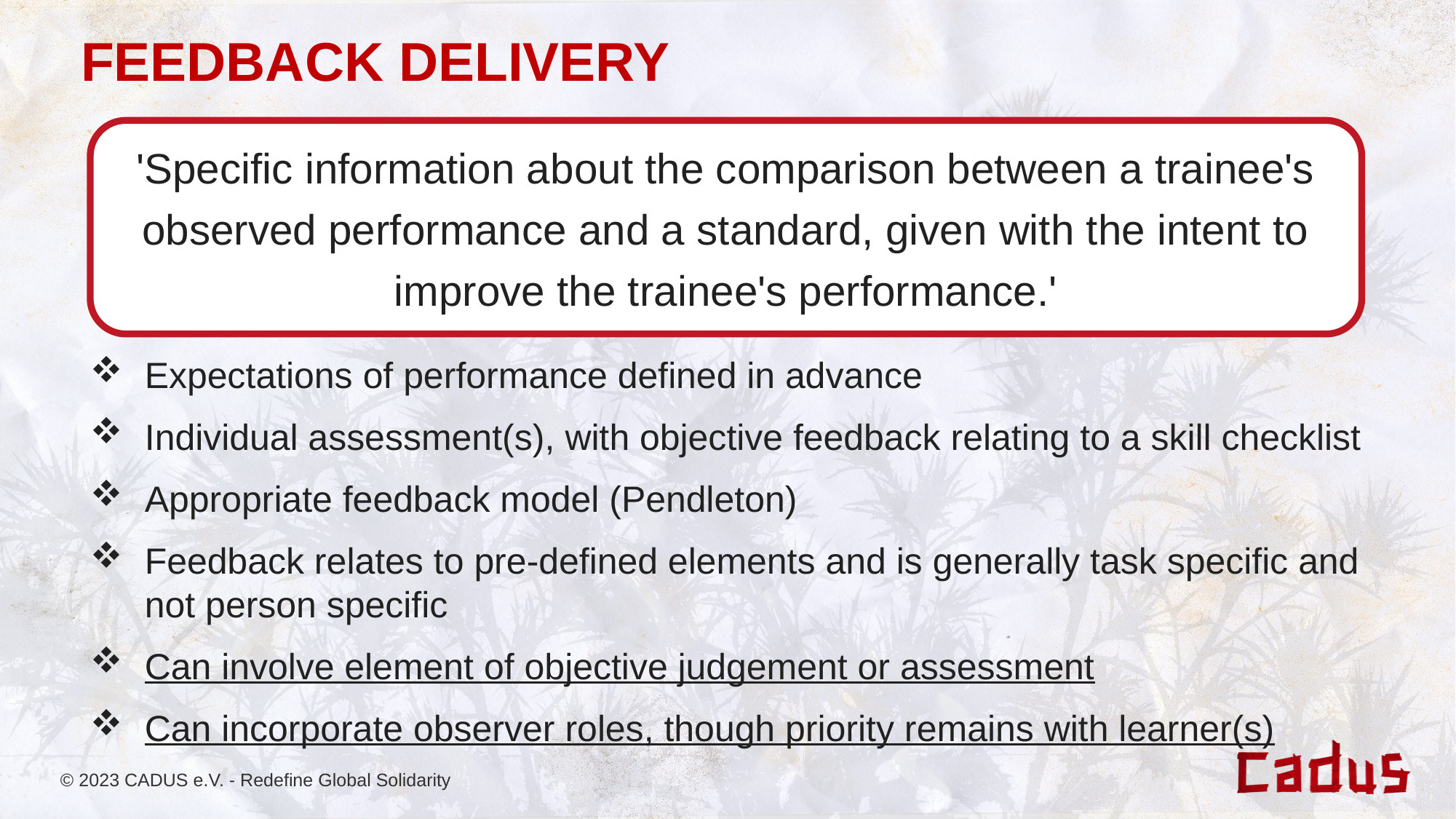

FEEDBACK DELIVERY
'Specific information about the comparison between a trainee's observed performance and a standard, given with the intent to improve the trainee's performance.'
Expectations of performance defined in advance
Individual assessment(s), with objective feedback relating to a skill checklist
Appropriate feedback model (Pendleton)
Feedback relates to pre-defined elements and is generally task specific and not person specific
Can involve element of objective judgement or assessment
Can incorporate observer roles, though priority remains with learner(s)